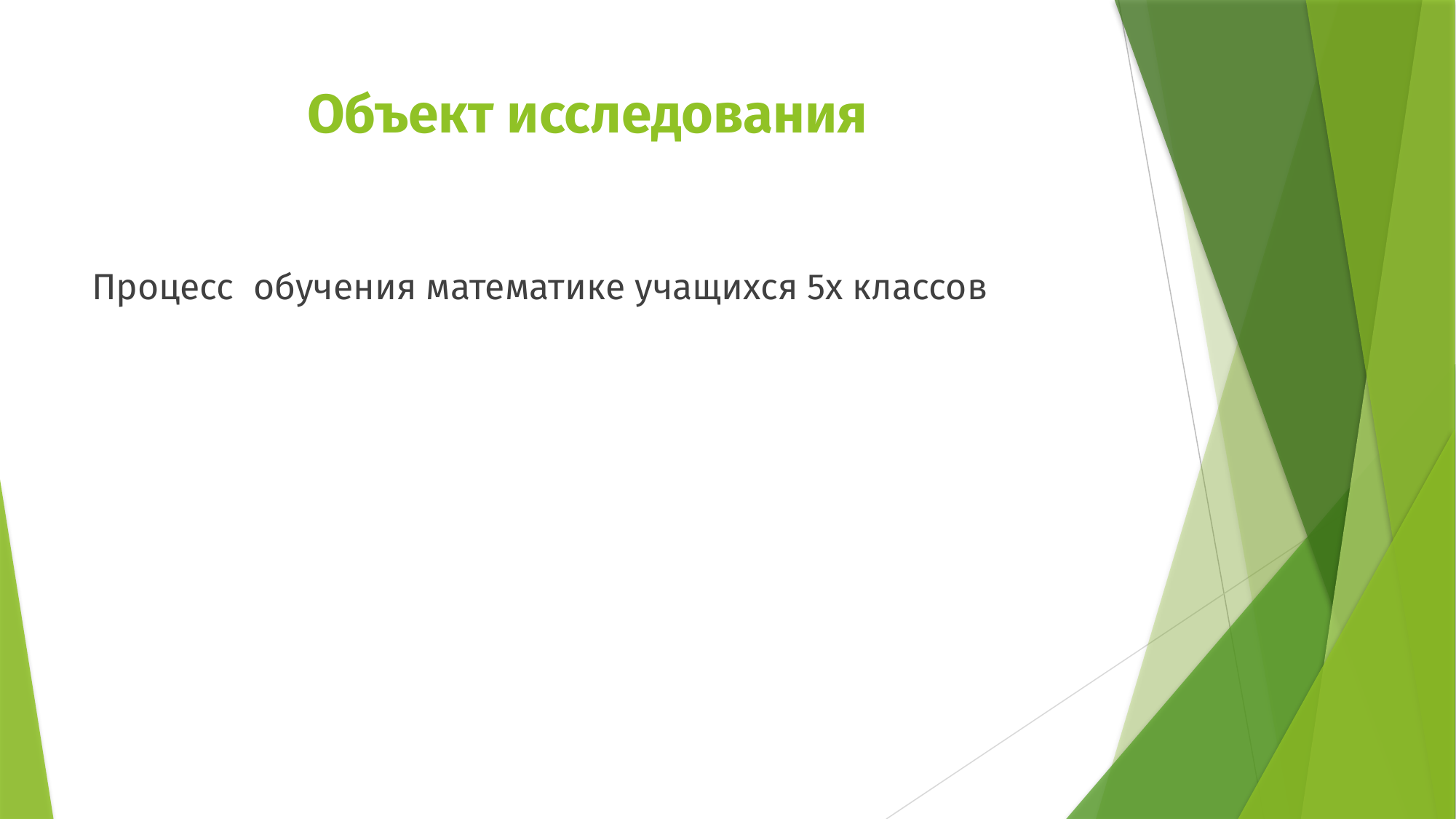

# Объект исследования
Процесс  обучения математике учащихся 5х классов